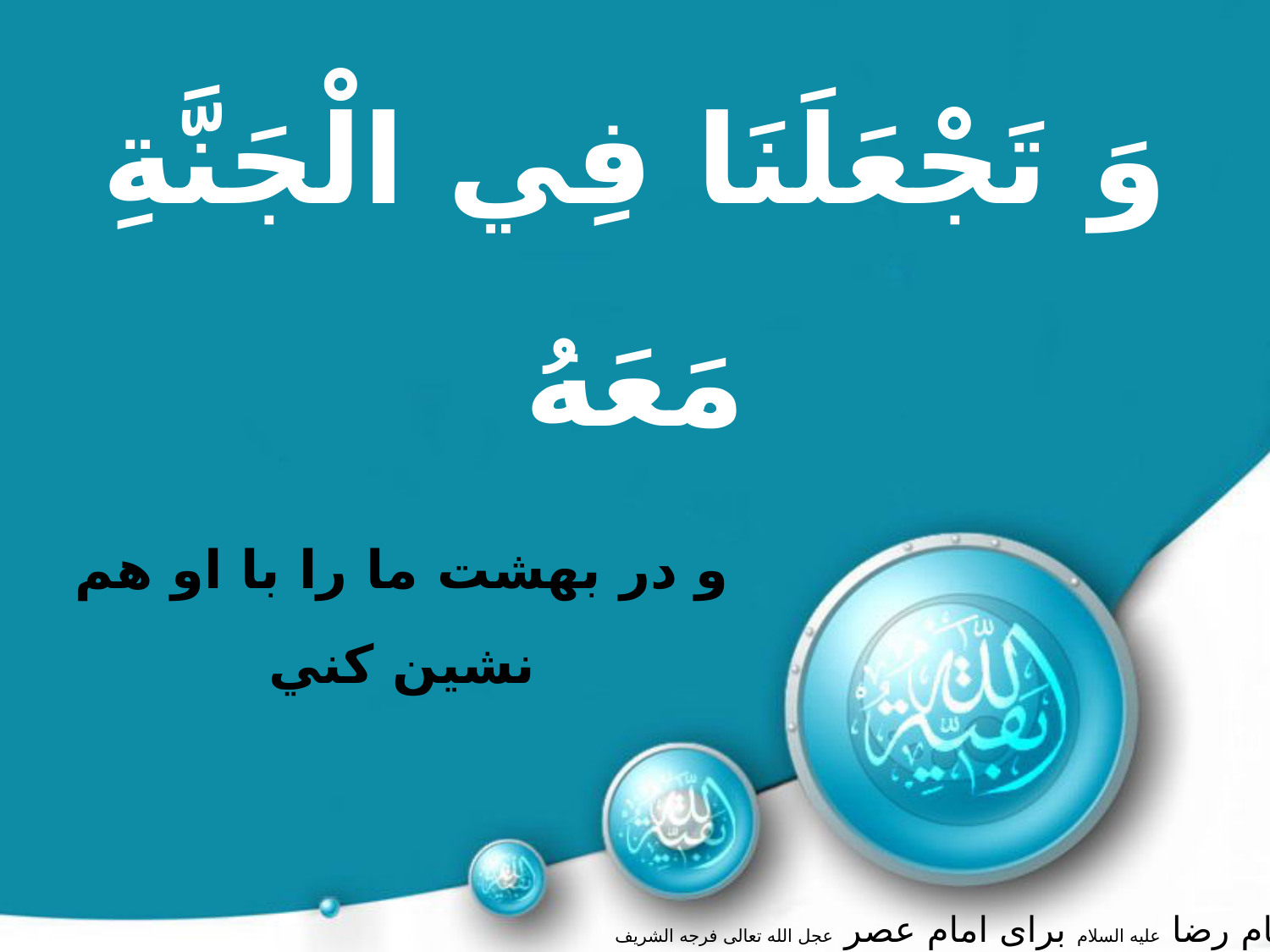

وَ تَجْعَلَنَا فِي الْجَنَّةِ مَعَهُ‏
و در بهشت ما را با او هم نشين كني